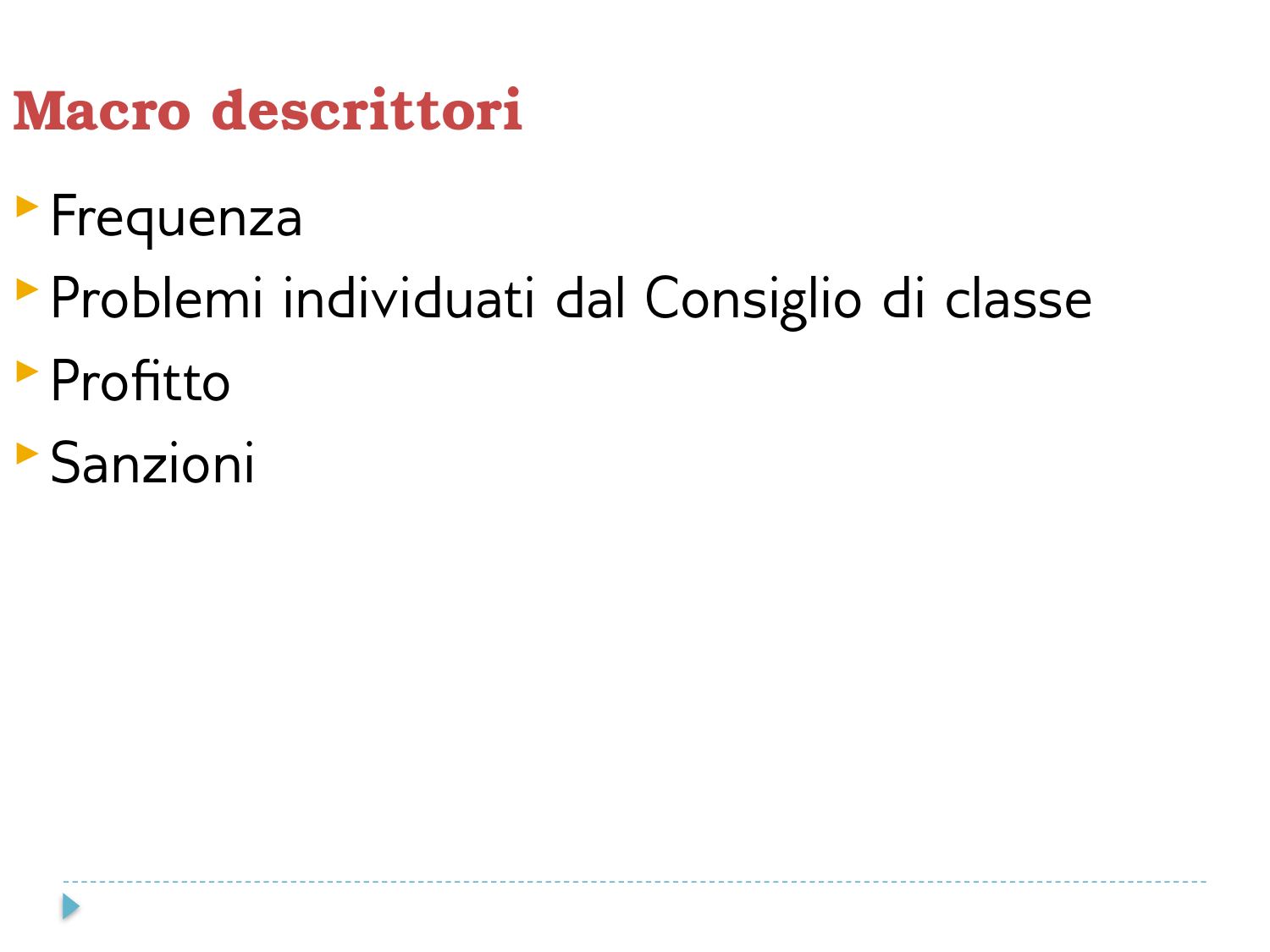

Macro descrittori
Frequenza
Problemi individuati dal Consiglio di classe
Profitto
Sanzioni